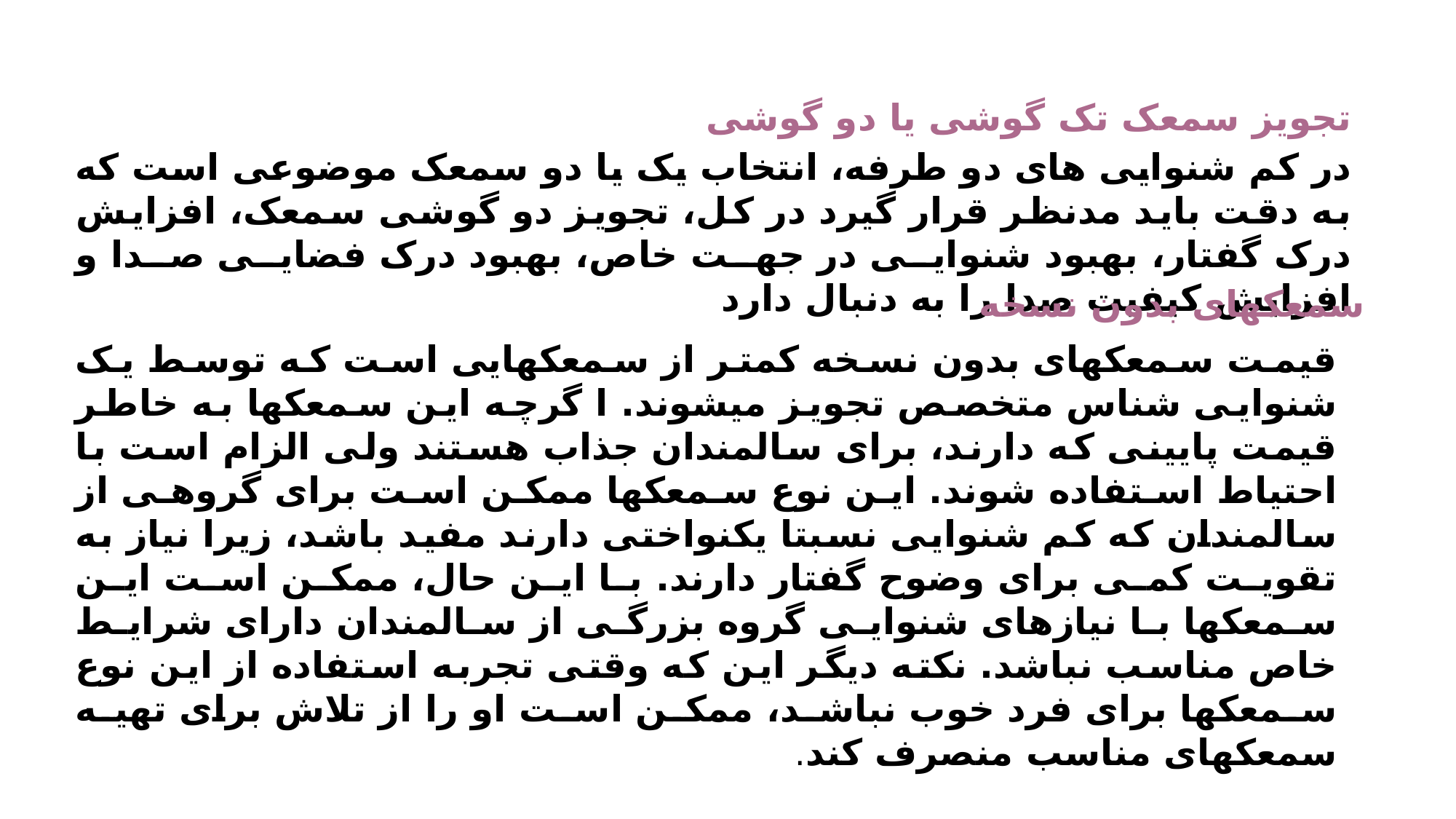

تجویز سمعک تک گوشی یا دو گوشی
در کم شنوایی های دو طرفه، انتخاب یک یا دو سمعک موضوعی است که به دقت باید مدنظر قرار گیرد در کل، تجویز دو گوشی سمعک، افزایش درک گفتار، بهبود شنوایی در جهت خاص، بهبود درک فضایی صدا و افزایش کیفیت صدا را به دنبال دارد
سمعکهای بدون نسخه
قیمت سمعکهای بدون نسخه کمتر از سمعکهایی است که توسط یک شنوایی شناس متخصص تجویز میشوند. ا گرچه این سمعکها به خاطر قیمت پایینی که دارند، برای سالمندان جذاب هستند ولی الزام است با احتیاط استفاده شوند. این نوع سمعکها ممکن است برای گروهی از سالمندان که کم شنوایی نسبتا یکنواختی دارند مفید باشد، زیرا نیاز به تقویت کمی برای وضوح گفتار دارند. با این حال، ممکن است این سمعکها با نیازهای شنوایی گروه بزرگی از سالمندان دارای شرایط خاص مناسب نباشد. نکته دیگر این که وقتی تجربه استفاده از این نوع سمعکها برای فرد خوب نباشد، ممکن است او را از تلاش برای تهیه سمعکهای مناسب منصرف کند.